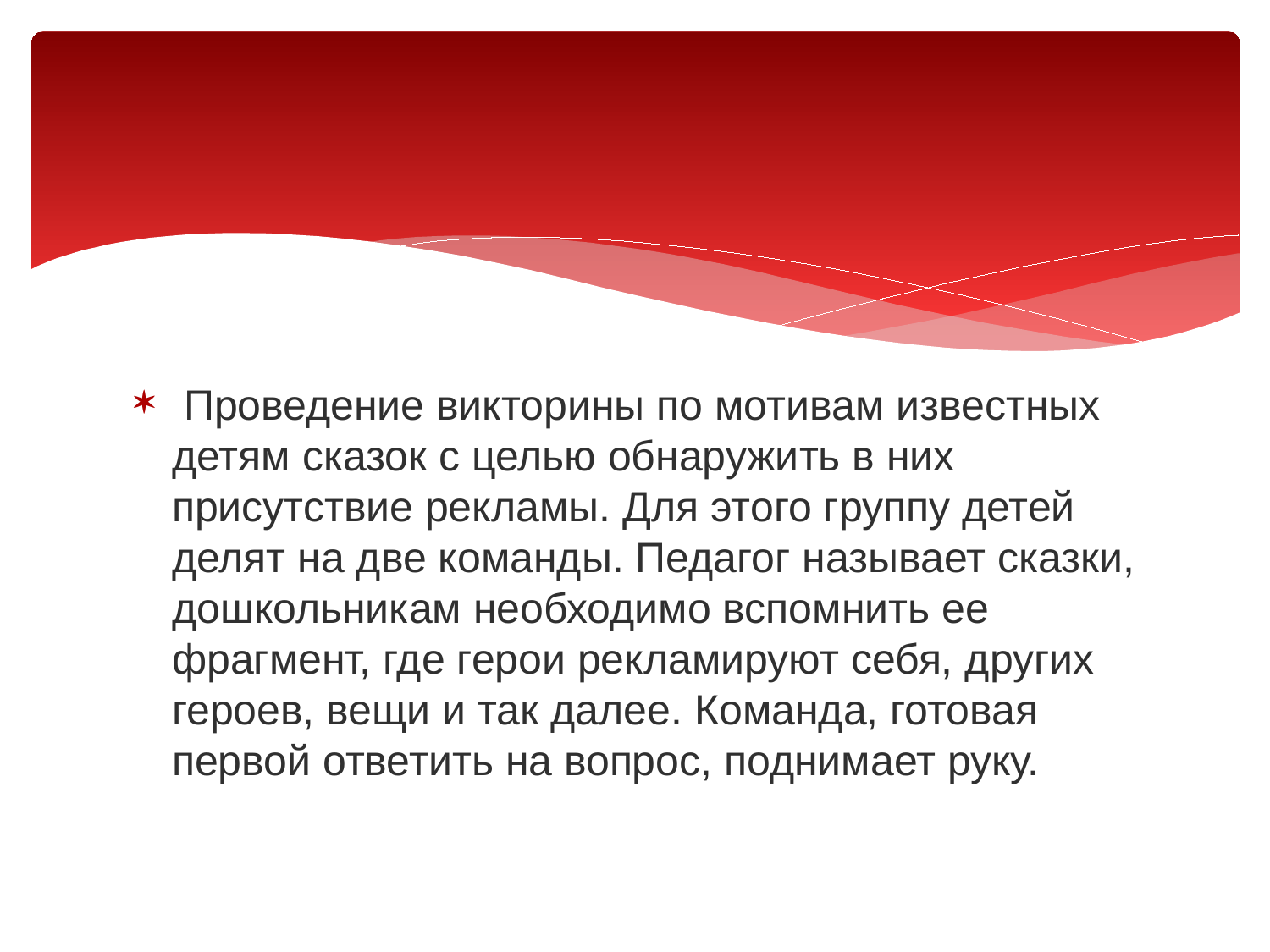

#
 Проведение викторины по мотивам известных детям сказок с целью обнаружить в них присутствие рекламы. Для этого группу детей делят на две команды. Педагог называет сказки, дошкольникам необходимо вспомнить ее фрагмент, где герои рекламируют себя, других героев, вещи и так далее. Команда, готовая первой ответить на вопрос, поднимает руку.